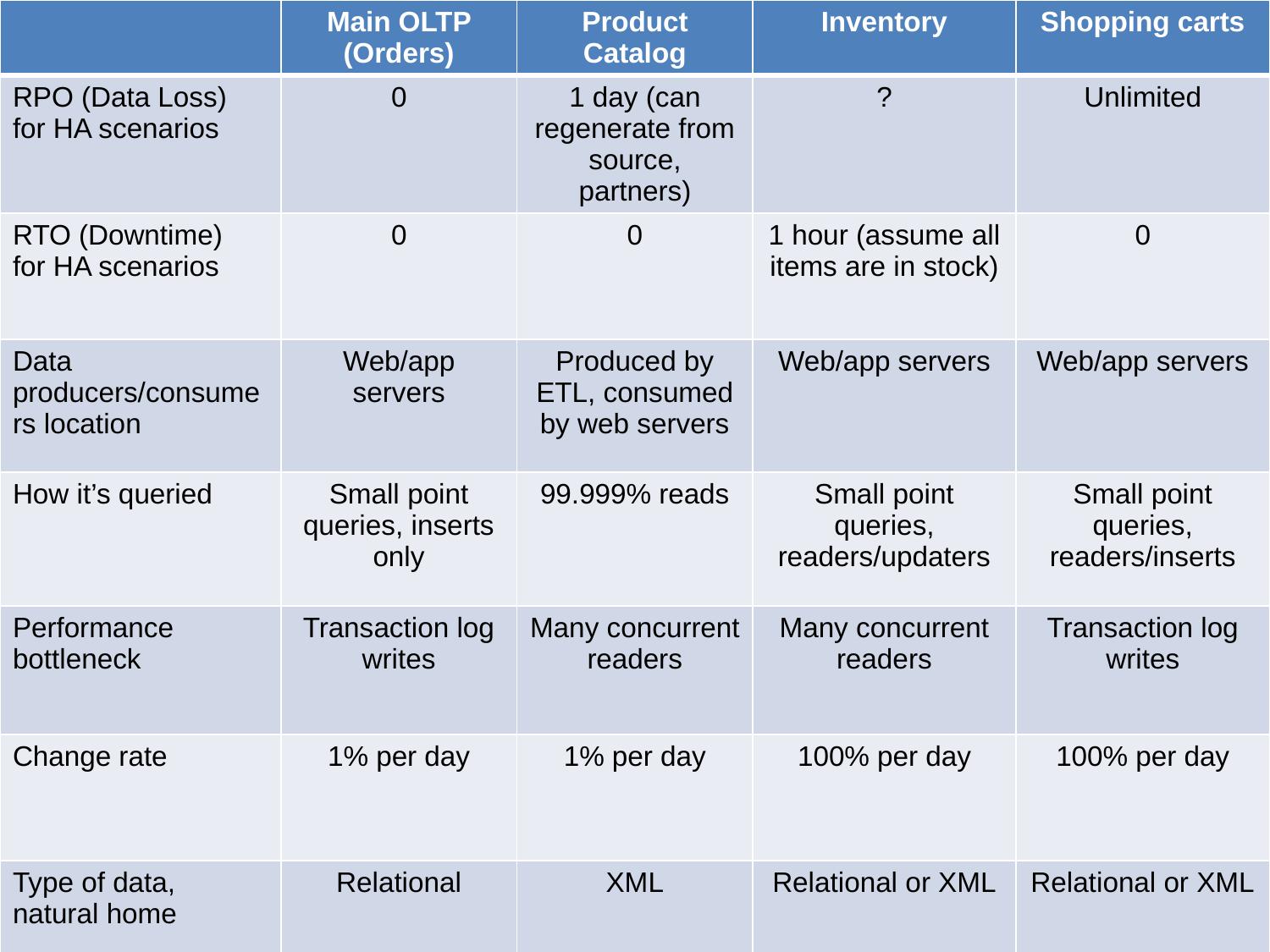

|  | Main OLTP (Orders) | Product Catalog | Inventory | Shopping carts |
| --- | --- | --- | --- | --- |
| RPO (Data Loss) for HA scenarios | 0 | 1 day (can regenerate from source, partners) | ? | Unlimited |
| RTO (Downtime) for HA scenarios | 0 | 0 | 1 hour (assume all items are in stock) | 0 |
| Data producers/consumers location | Web/app servers | Produced by ETL, consumed by web servers | Web/app servers | Web/app servers |
| How it’s queried | Small point queries, inserts only | 99.999% reads | Small point queries, readers/updaters | Small point queries, readers/inserts |
| Performance bottleneck | Transaction log writes | Many concurrent readers | Many concurrent readers | Transaction log writes |
| Change rate | 1% per day | 1% per day | 100% per day | 100% per day |
| Type of data, natural home | Relational | XML | Relational or XML | Relational or XML |